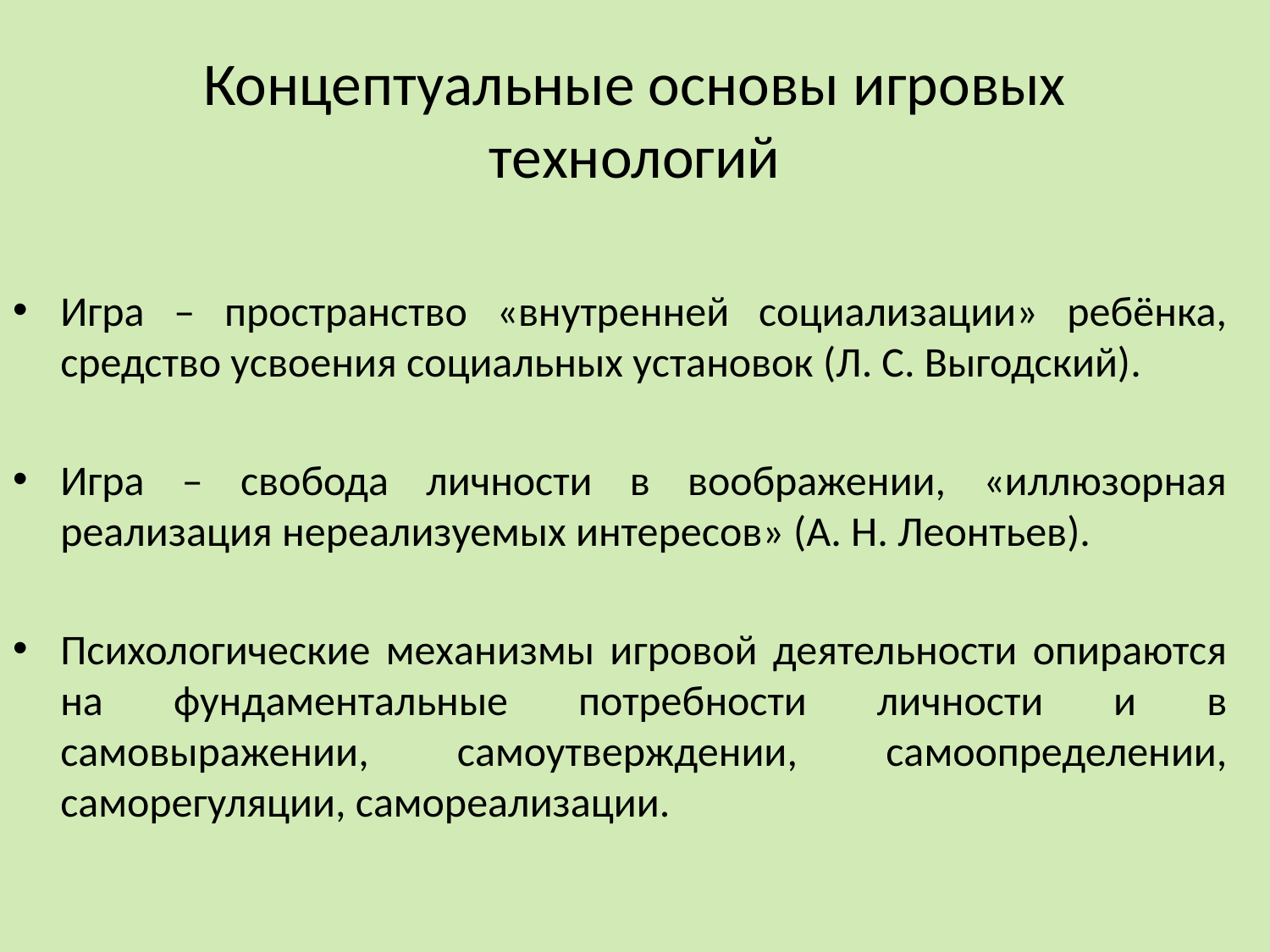

# Концептуальные основы игровых технологий

Игра – пространство «внутренней социализации» ребёнка, средство усвоения социальных установок (Л. С. Выгодский).

Игра – свобода личности в воображении, «иллюзорная реализация нереализуемых интересов» (А. Н. Леонтьев).

Психологические механизмы игровой деятельности опираются на фундаментальные потребности личности и в самовыражении, самоутверждении, самоопределении, саморегуляции, самореализации.